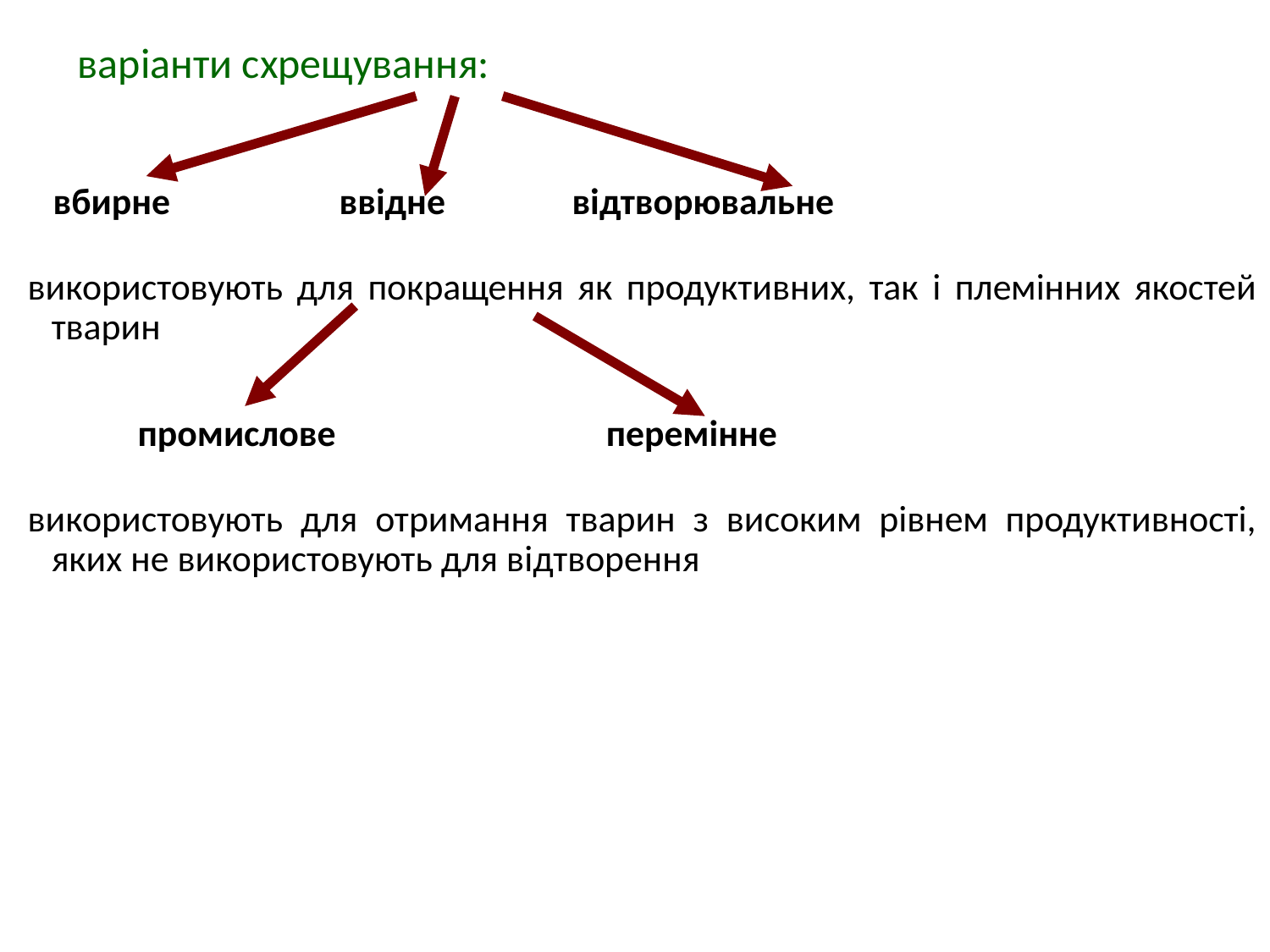

# варіанти схрещування:

   вбирне                    ввідне               відтворювальне

використовують для покращення як продуктивних, так і племінних якостей тварин

             промислове                                перемінне

використовують для отримання тварин з високим рівнем продуктивності, яких не використовують для відтворення